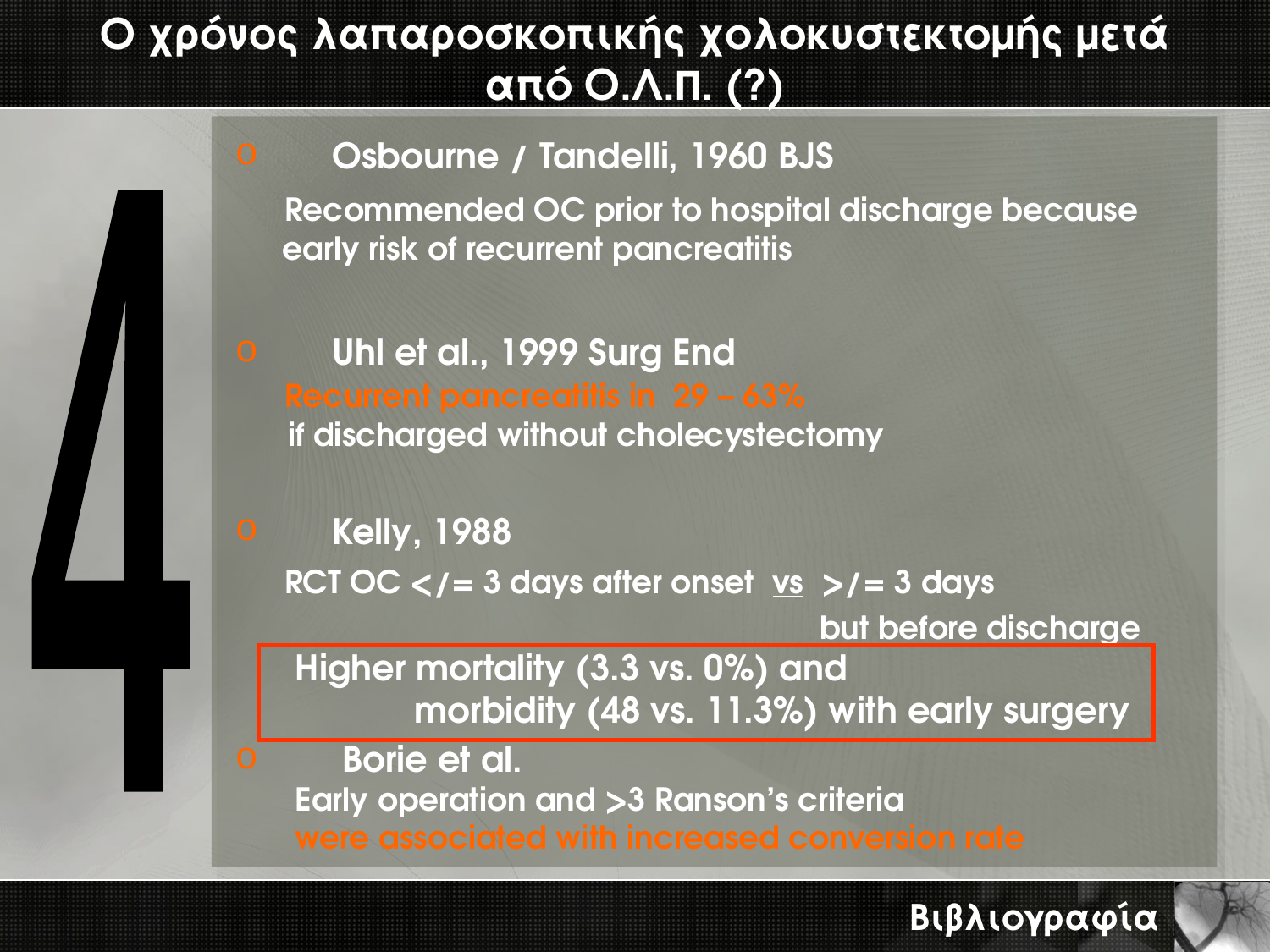

# Ο χρόνος λαπαροσκοπικής χολοκυστεκτομής μετά από Ο.Λ.Π. (?)
     Osbourne / Tandelli, 1960 BJS
     Recommended OC prior to hospital discharge because early risk of recurrent pancreatitis

     Uhl et al., 1999 Surg End
     Recurrent pancreatitis in  29 – 63%
      if discharged without cholecystectomy

     Kelly, 1988
     RCT OC </= 3 days after onset  vs  >/= 3 days
                                                           but before discharge
Higher mortality (3.3 vs. 0%) and
            morbidity (48 vs. 11.3%) with early surgery
      Borie et al.
Early operation and >3 Ranson’s criteria
were associated with increased conversion rate

4

Βιβλιογραφία